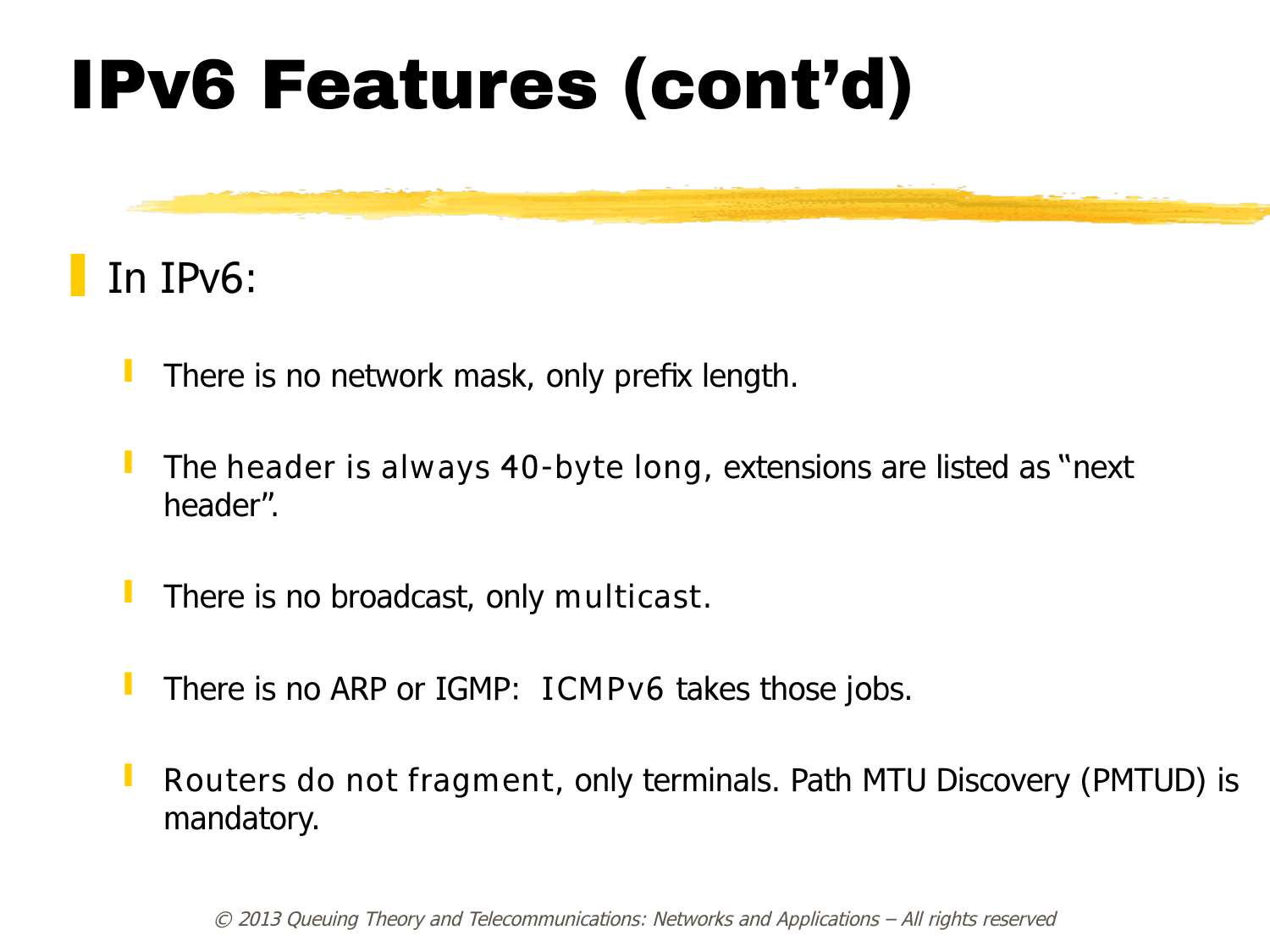

# IPv6 Features (cont’d)
In IPv6:

There is no network mask, only prefix length.

The header is always 40-byte long, extensions are listed as “next header”.

There is no broadcast, only multicast.

There is no ARP or IGMP:  ICMPv6 takes those jobs.

Routers do not fragment, only terminals. Path MTU Discovery (PMTUD) is mandatory.
© 2013 Queuing Theory and Telecommunications: Networks and Applications – All rights reserved